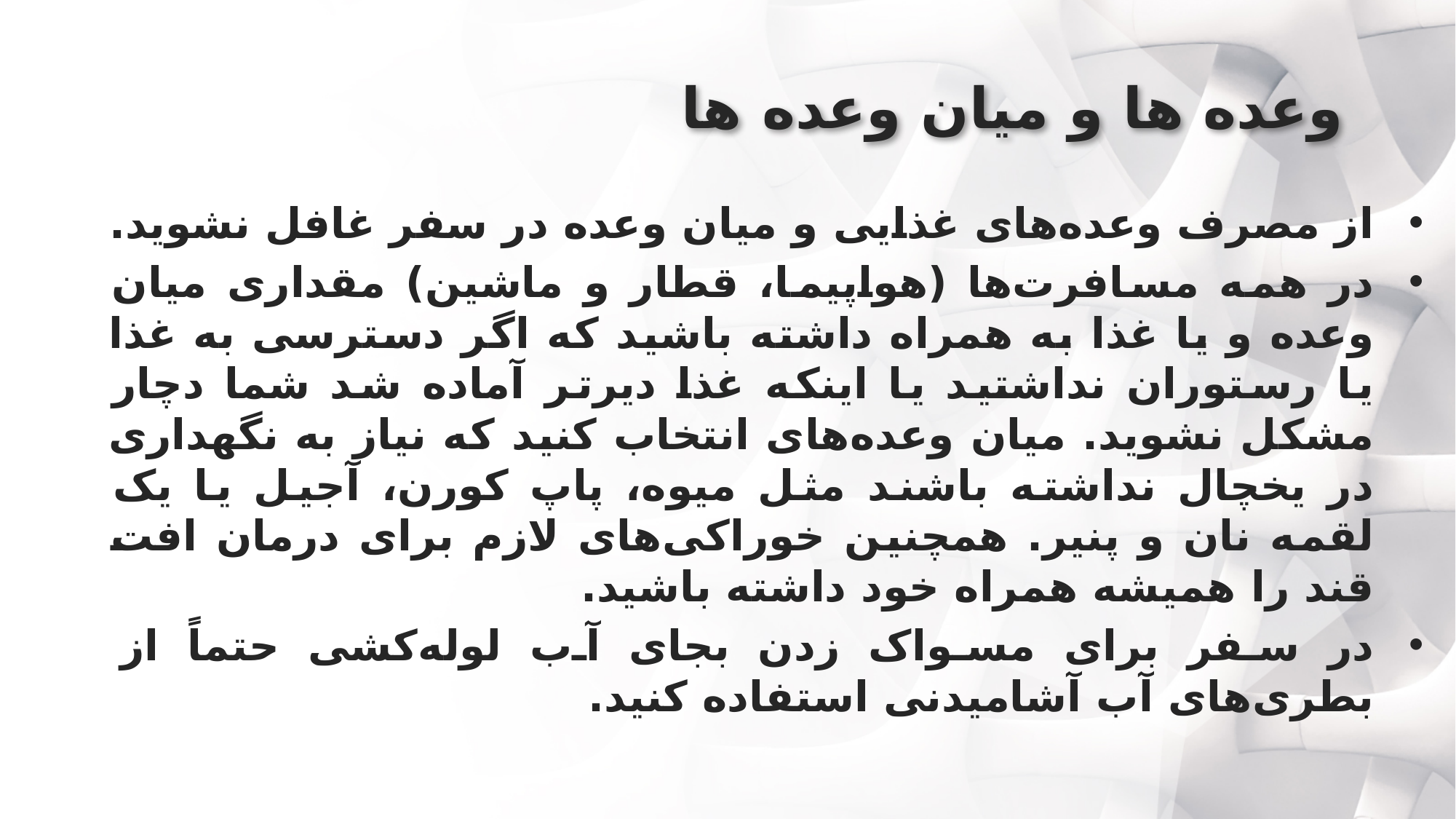

# وعده ها و میان وعده ها
از مصرف وعده‌های غذایی و میان وعده در سفر غافل نشوید.
در همه مسافرت‌ها (هواپیما، قطار و ماشین) مقداری میان وعده و یا غذا به همراه داشته باشید که اگر دسترسی به غذا یا رستوران نداشتید یا اینکه غذا دیرتر آماده شد شما دچار مشکل نشوید. میان وعده‌های انتخاب کنید که نیاز به نگهداری در یخچال نداشته باشند مثل میوه، پاپ کورن، آجیل یا یک ‌لقمه ‌نان و پنیر. همچنین خوراکی‌های لازم برای درمان افت قند را همیشه همراه خود داشته باشید.
در سفر برای مسواک زدن بجای آب ‌لوله‌کشی حتماً از بطری‌های آب آشامیدنی استفاده کنید.